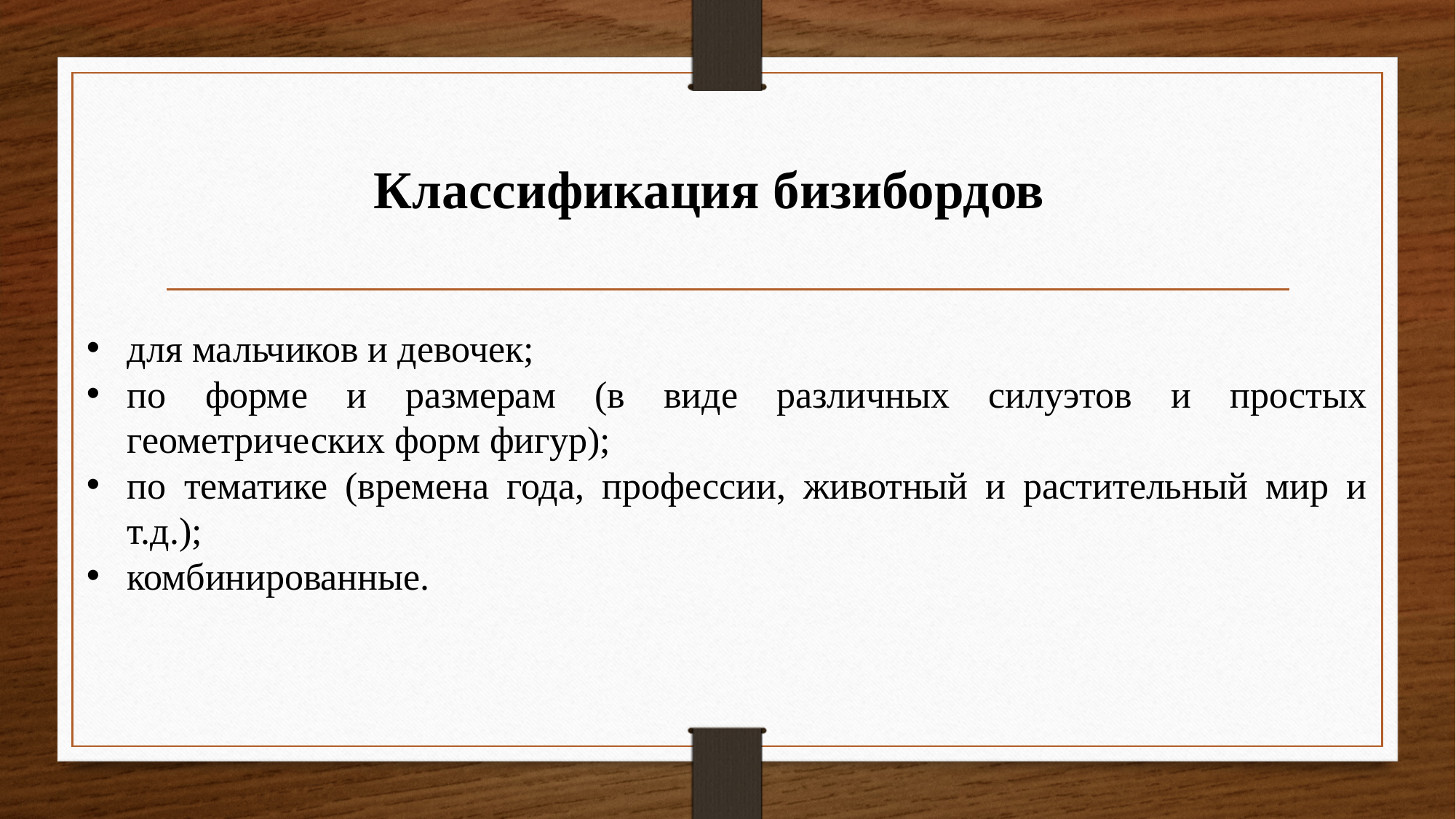

Классификация бизибордов
для мальчиков и девочек;
по форме и размерам (в виде различных силуэтов и простых геометрических форм фигур);
по тематике (времена года, профессии, животный и растительный мир и т.д.);
комбинированные.